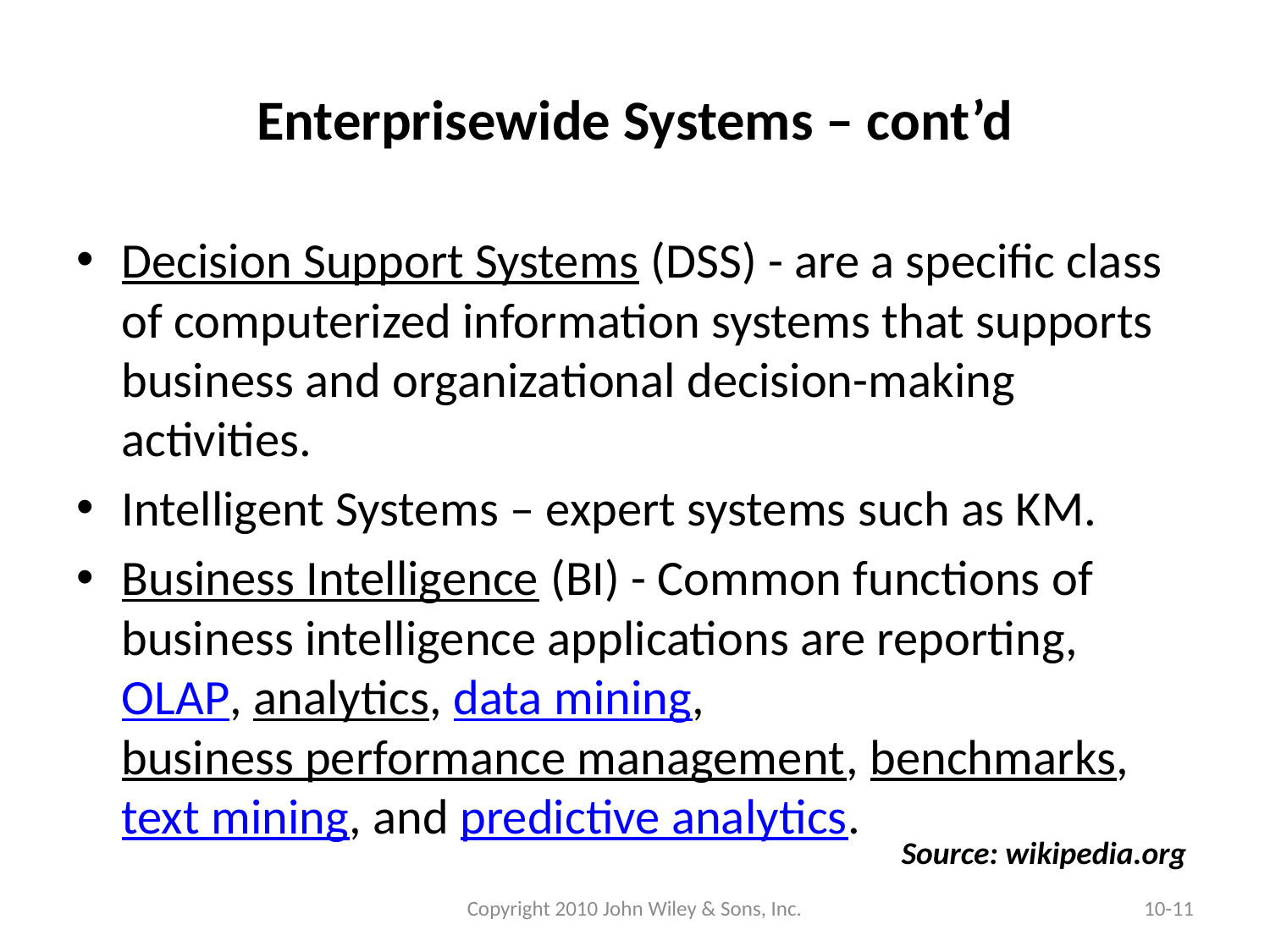

# Enterprisewide Systems – cont’d
Decision Support Systems (DSS) - are a specific class of computerized information systems that supports business and organizational decision-making activities.
Intelligent Systems – expert systems such as KM.
Business Intelligence (BI) - Common functions of business intelligence applications are reporting, OLAP, analytics, data mining, business performance management, benchmarks, text mining, and predictive analytics.
Source: wikipedia.org
Copyright 2010 John Wiley & Sons, Inc.
10-11